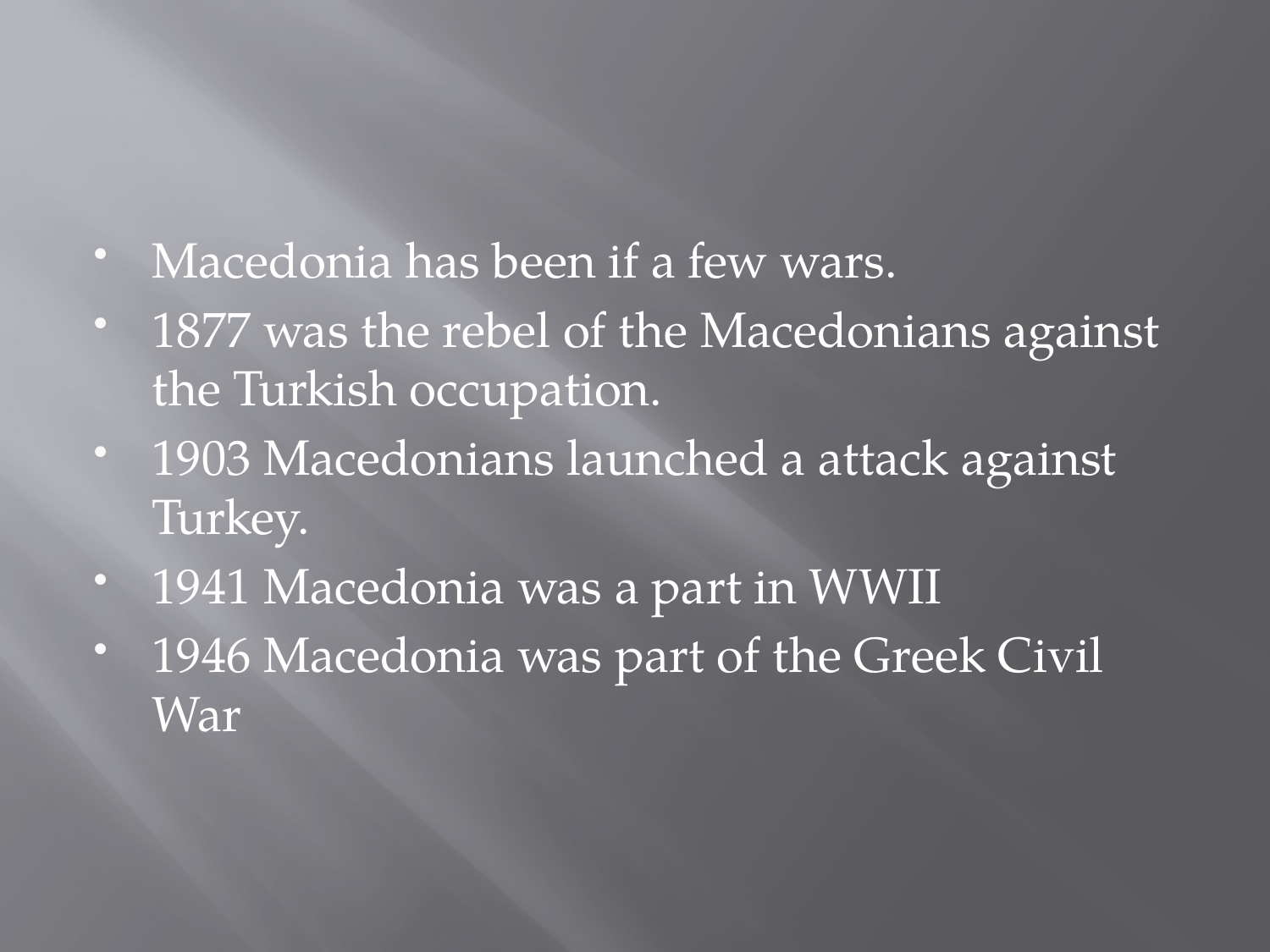

#
Macedonia has been if a few wars.
1877 was the rebel of the Macedonians against the Turkish occupation.
1903 Macedonians launched a attack against Turkey.
1941 Macedonia was a part in WWII
1946 Macedonia was part of the Greek Civil War